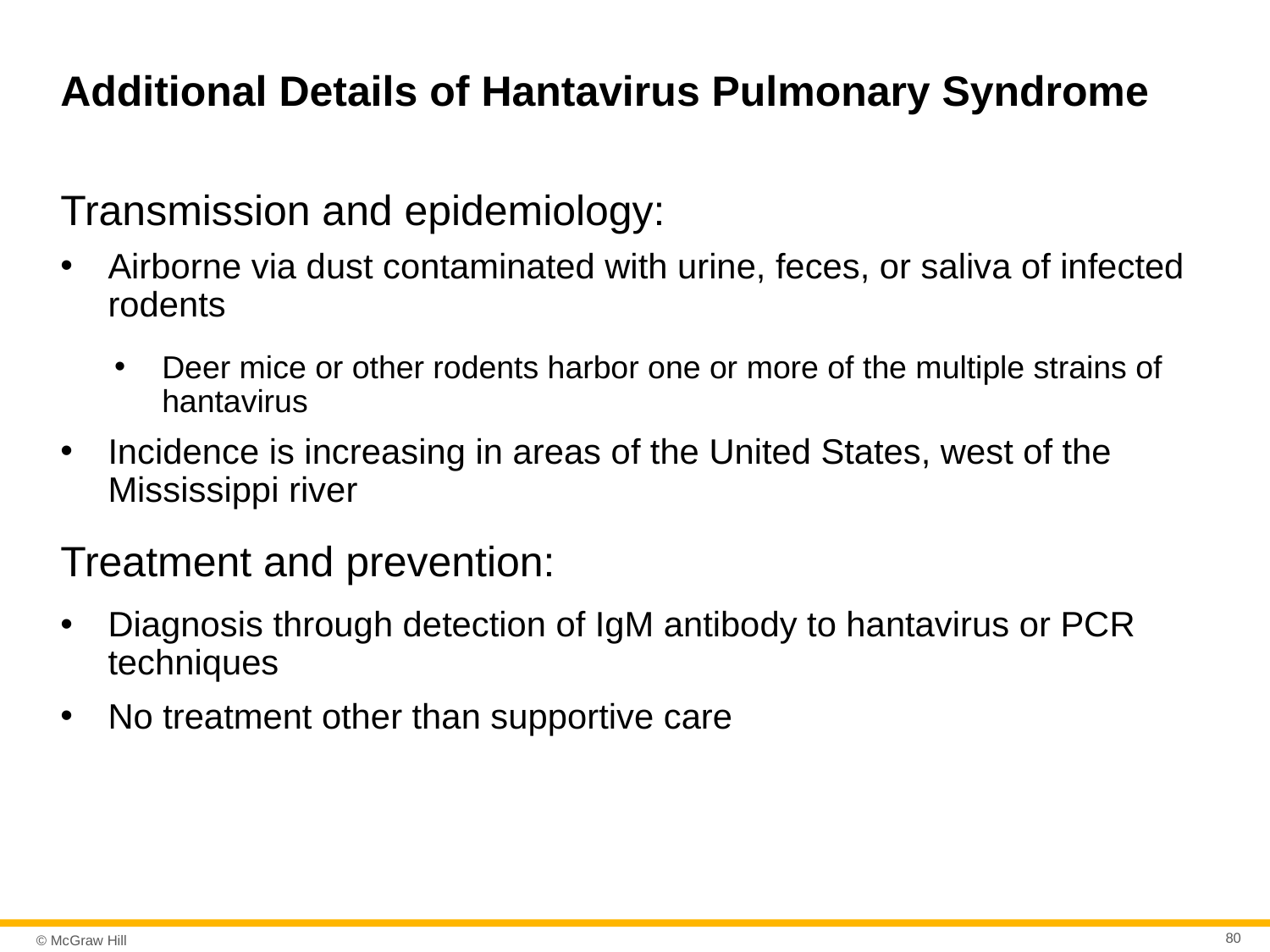

# Additional Details of Hantavirus Pulmonary Syndrome
Transmission and epidemiology:
Airborne via dust contaminated with urine, feces, or saliva of infected rodents
Deer mice or other rodents harbor one or more of the multiple strains of hantavirus
Incidence is increasing in areas of the United States, west of the Mississippi river
Treatment and prevention:
Diagnosis through detection of IgM antibody to hantavirus or PCR techniques
No treatment other than supportive care